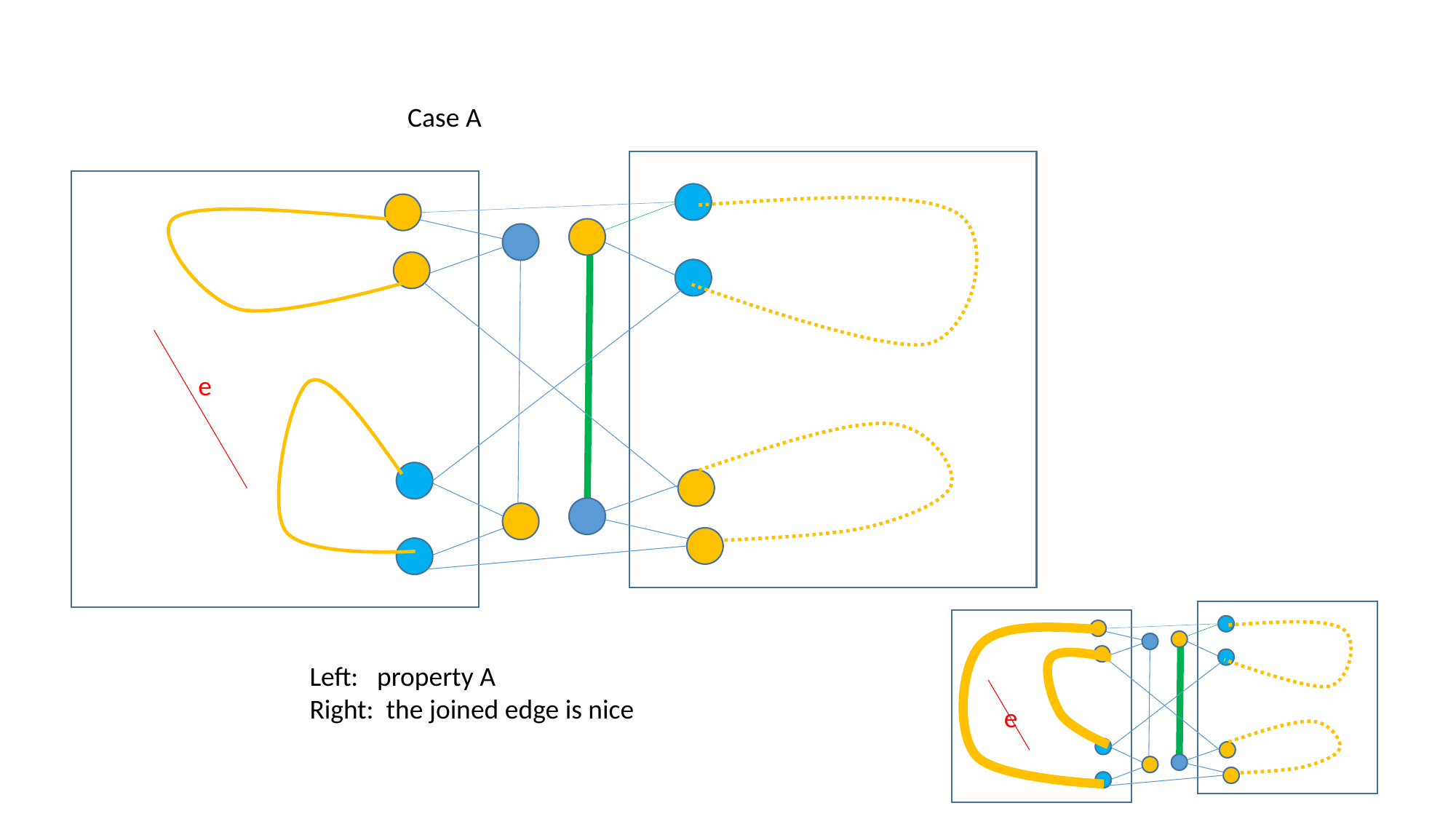

Case A

e

e

Left:   property A
Right:  the joined edge is nice